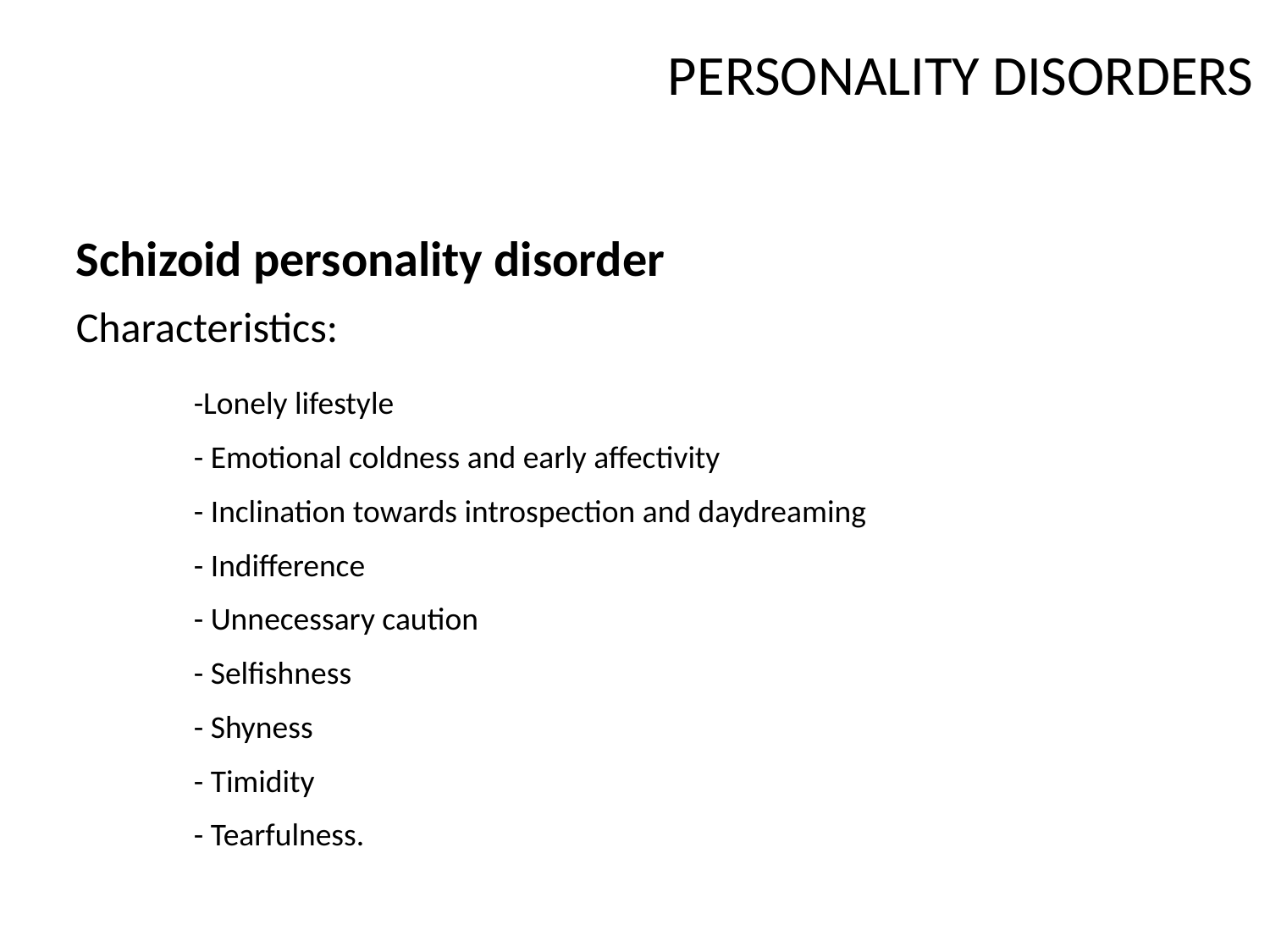

PERSONALITY DISORDERS
#
Schizoid personality disorder
Characteristics:
  -Lonely lifestyle
  - Emotional coldness and early affectivity
  - Inclination towards introspection and daydreaming
  - Indifference
  - Unnecessary caution
  - Selfishness
  - Shyness
  - Timidity
  - Tearfulness.